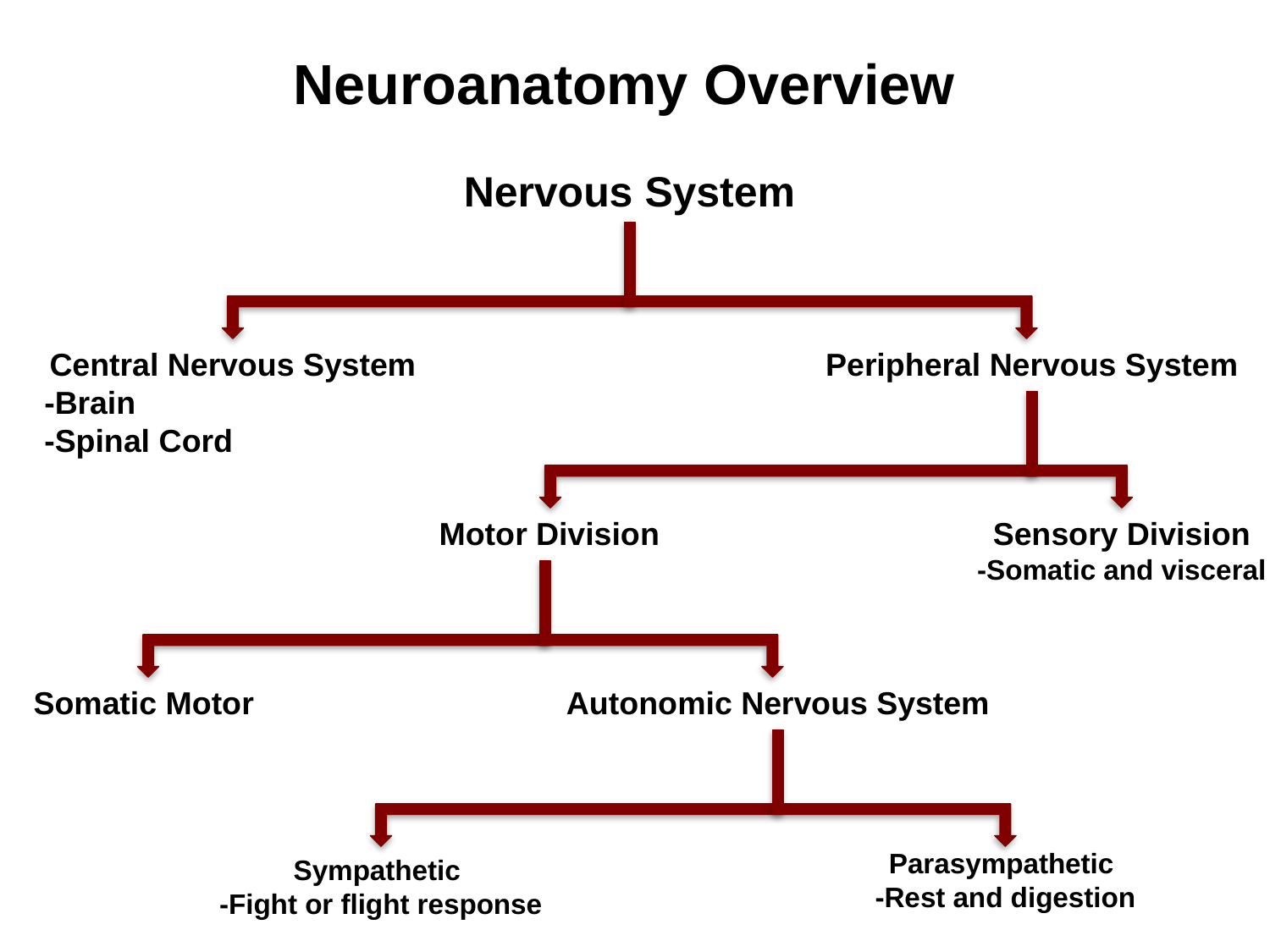

Neuroanatomy Overview
Nervous System

Central Nervous System
-Brain
-Spinal Cord
Peripheral Nervous System

 Motor Division
Sensory Division
-Somatic and visceral

Somatic Motor
Autonomic Nervous System

Parasympathetic
-Rest and digestion
Sympathetic
-Fight or flight response